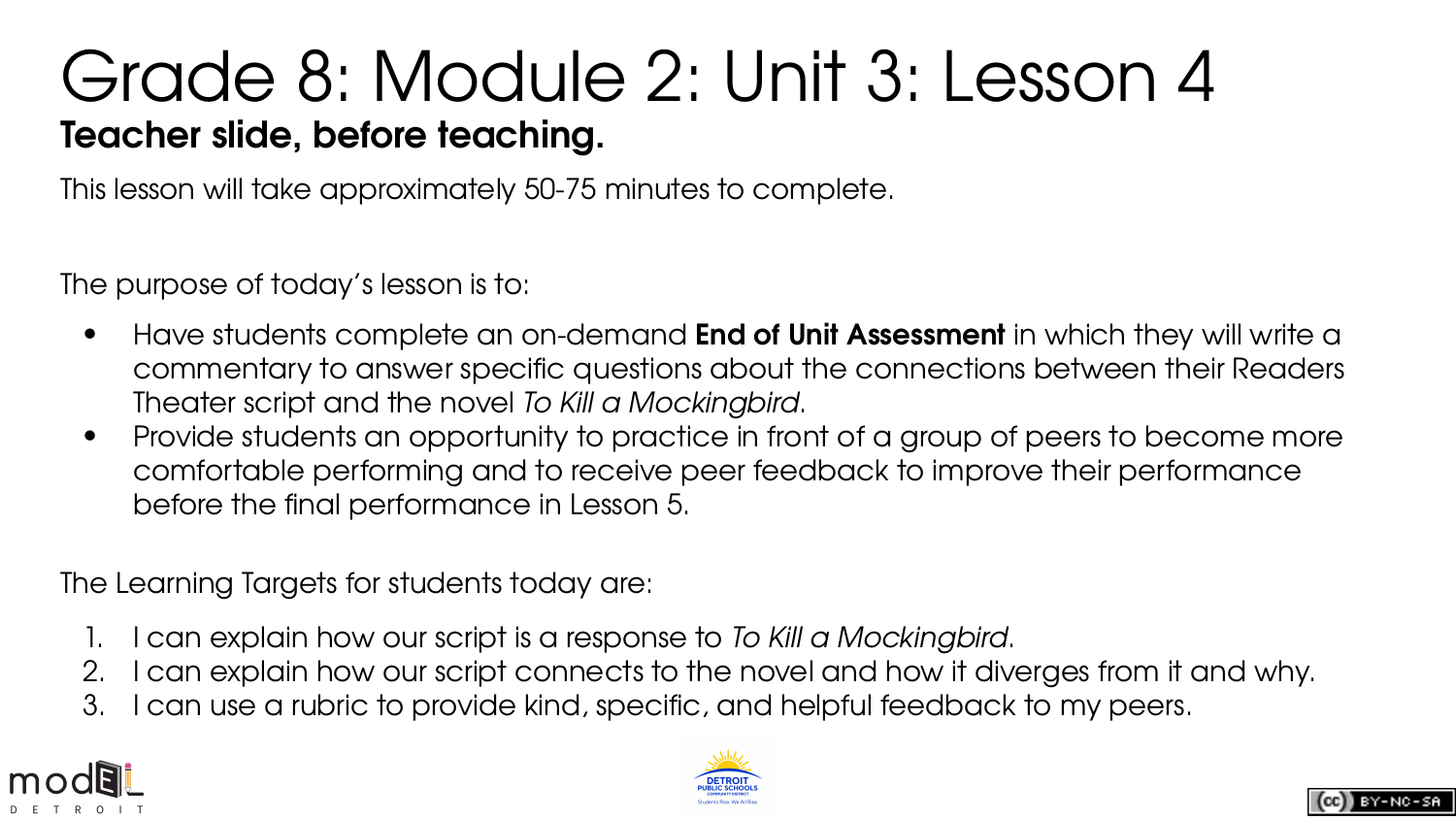

# Grade 8: Module 2: Unit 3: Lesson 4
Teacher slide, before teaching.
This lesson will take approximately 50-75 minutes to complete.

The purpose of today’s lesson is to:
Have students complete an on-demand End of Unit Assessment in which they will write a commentary to answer specific questions about the connections between their Readers Theater script and the novel To Kill a Mockingbird.
Provide students an opportunity to practice in front of a group of peers to become more comfortable performing and to receive peer feedback to improve their performance before the final performance in Lesson 5.
The Learning Targets for students today are:
I can explain how our script is a response to To Kill a Mockingbird.
I can explain how our script connects to the novel and how it diverges from it and why.
I can use a rubric to provide kind, specific, and helpful feedback to my peers.